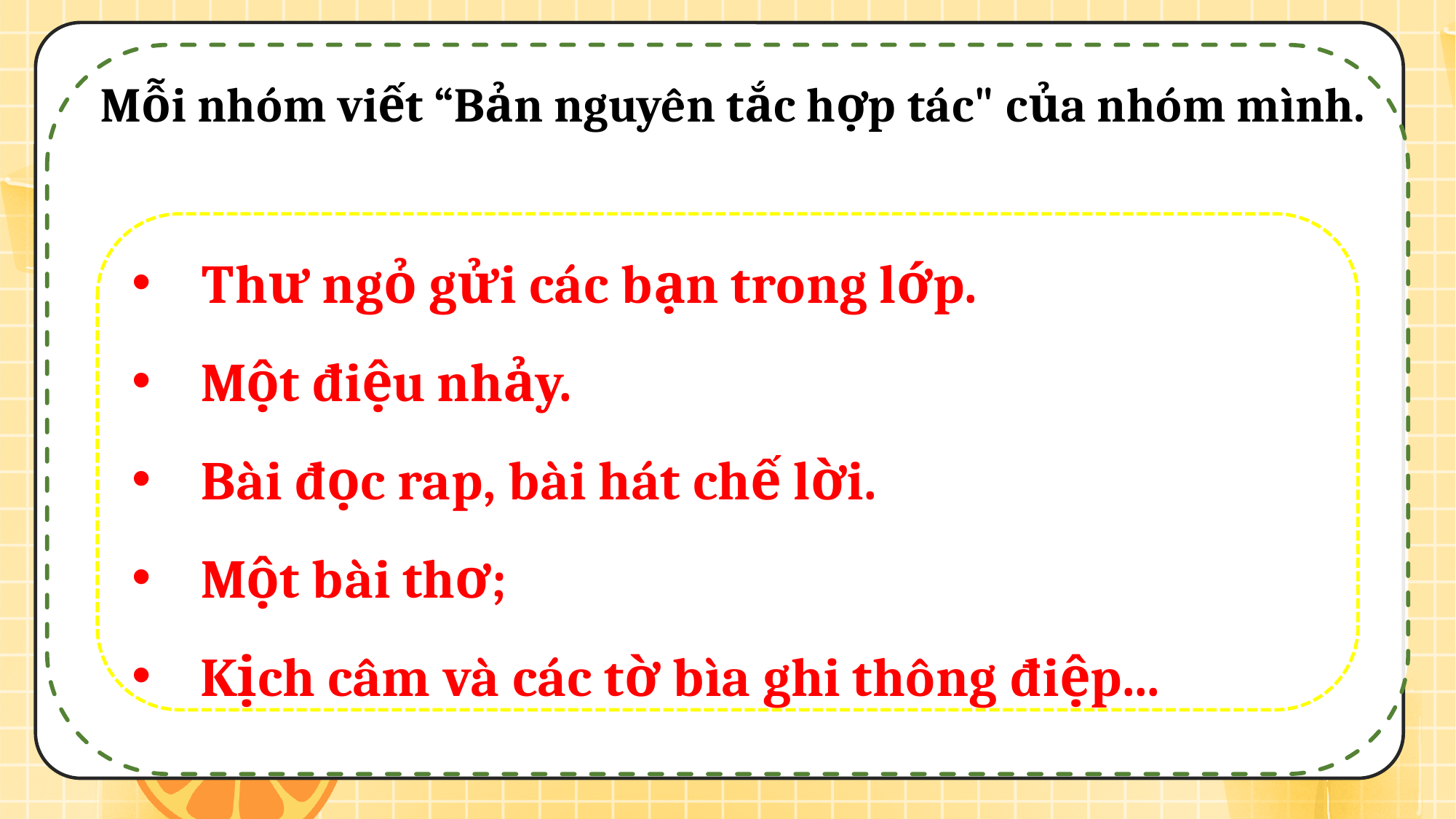

Mỗi nhóm viết “Bản nguyên tắc hợp tác" của nhóm mình.
Thư ngỏ gửi các bạn trong lớp.
Một điệu nhảy.
Bài đọc rap, bài hát chế lời.
Một bài thơ;
Kịch câm và các tờ bìa ghi thông điệp...